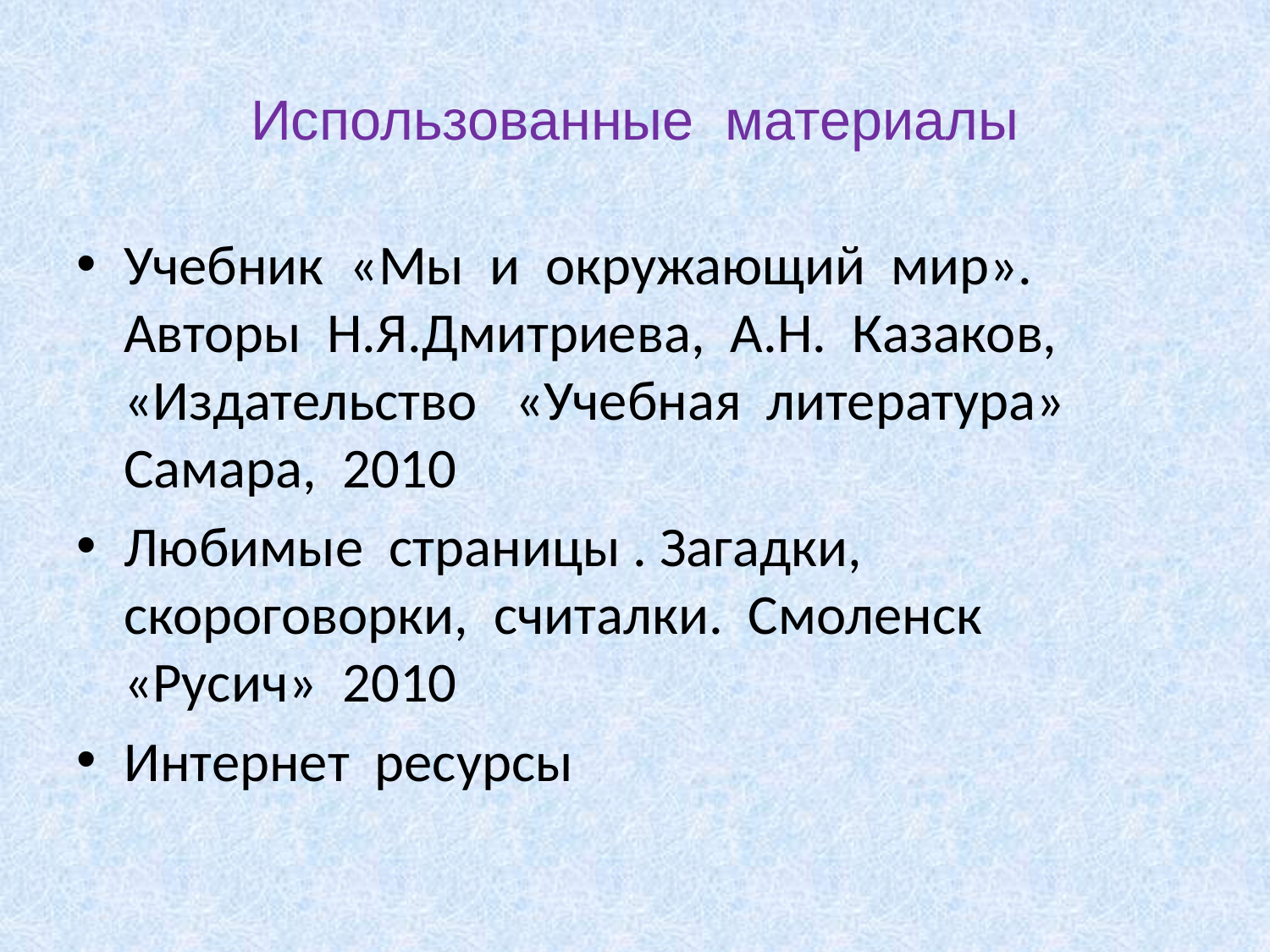

# Использованные  материалы
Учебник  «Мы  и  окружающий  мир».  Авторы  Н.Я.Дмитриева,  А.Н.  Казаков, «Издательство   «Учебная  литература»  Самара,  2010
Любимые  страницы . Загадки,  скороговорки,  считалки.  Смоленск  «Русич»  2010
Интернет  ресурсы